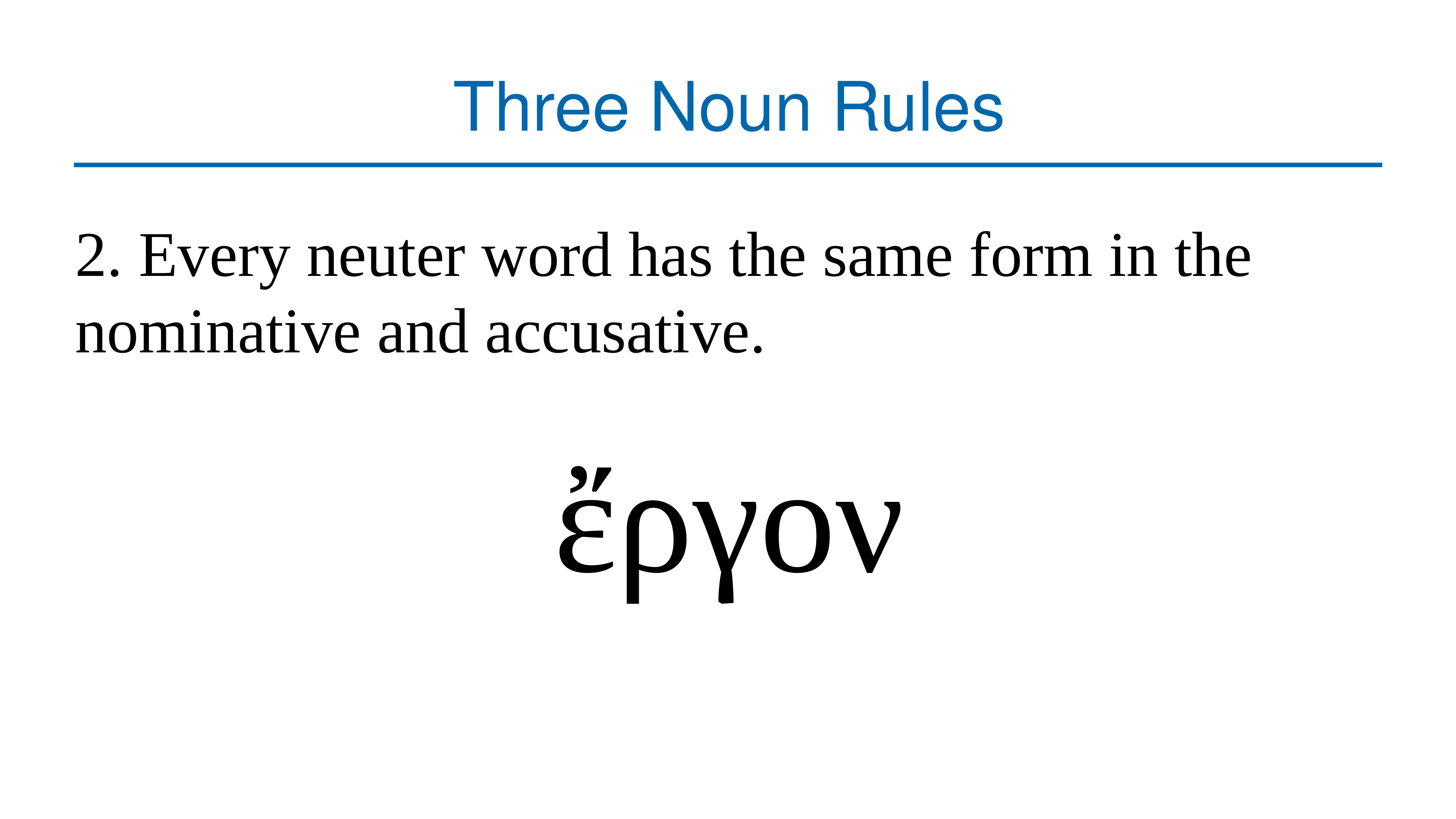

# Three Noun Rules
2. Every neuter word has the same form in the nominative and accusative.
ἔργον